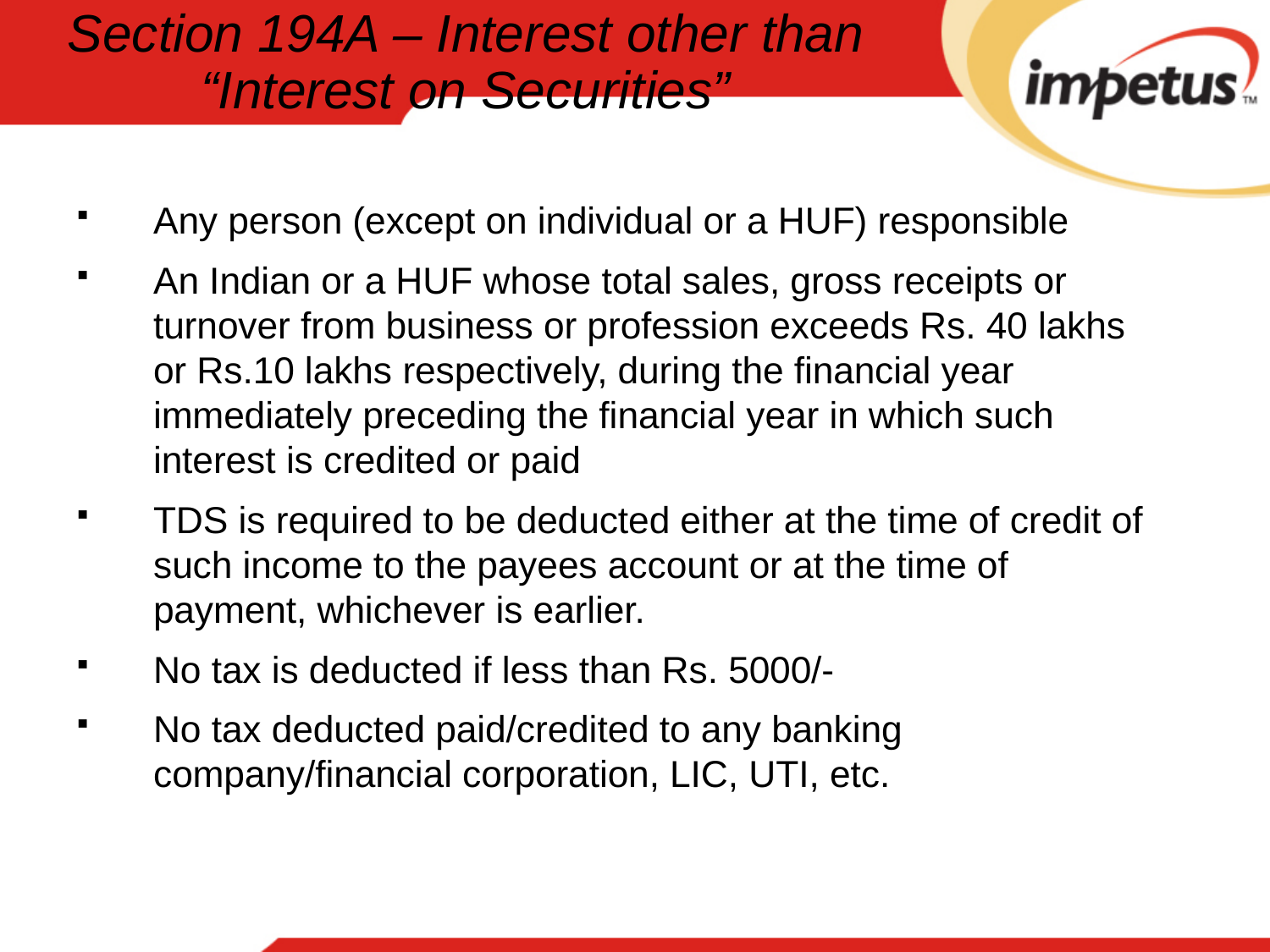

# Section 194A – Interest other than “Interest on Securities”
Any person (except on individual or a HUF) responsible
An Indian or a HUF whose total sales, gross receipts or turnover from business or profession exceeds Rs. 40 lakhs or Rs.10 lakhs respectively, during the financial year immediately preceding the financial year in which such interest is credited or paid
TDS is required to be deducted either at the time of credit of such income to the payees account or at the time of payment, whichever is earlier.
No tax is deducted if less than Rs. 5000/-
No tax deducted paid/credited to any banking company/financial corporation, LIC, UTI, etc.